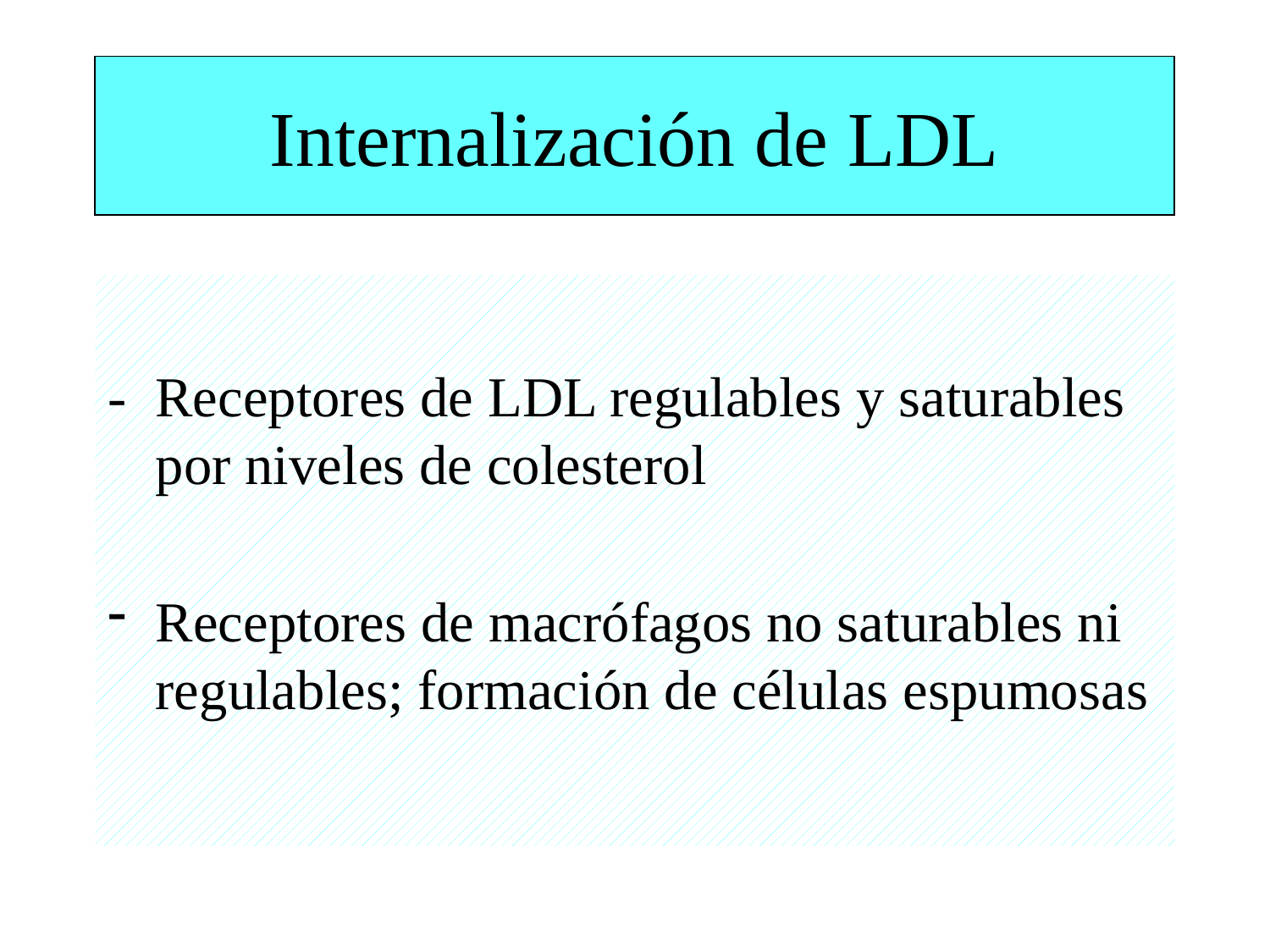

# Internalización de LDL

-  Receptores de LDL regulables y saturables por niveles de colesterol

Receptores de macrófagos no saturables ni regulables; formación de células espumosas